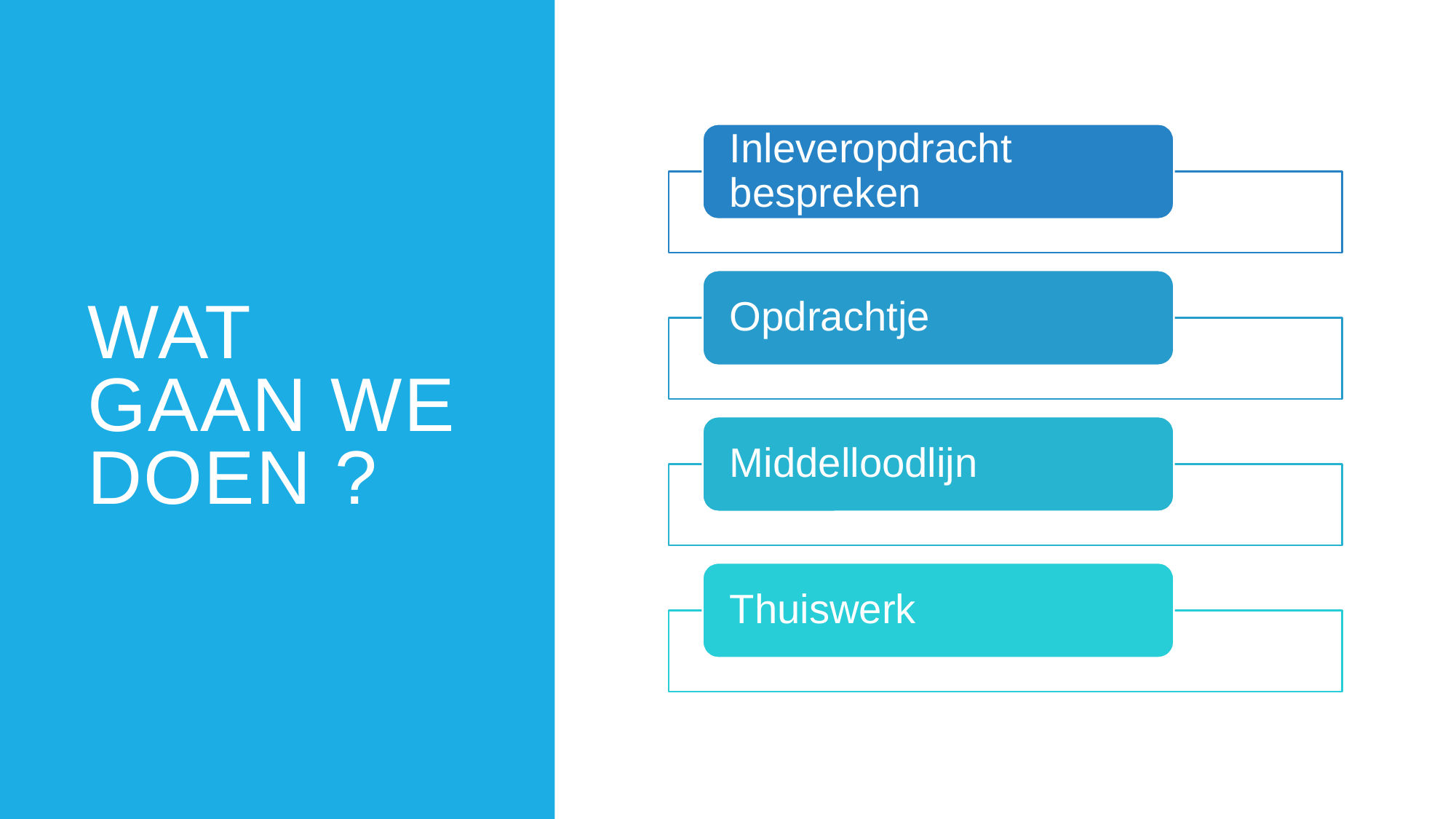

# Wat gaan we doen ?
Inleveropdracht bespreken
Opdrachtje
Middelloodlijn
Thuiswerk